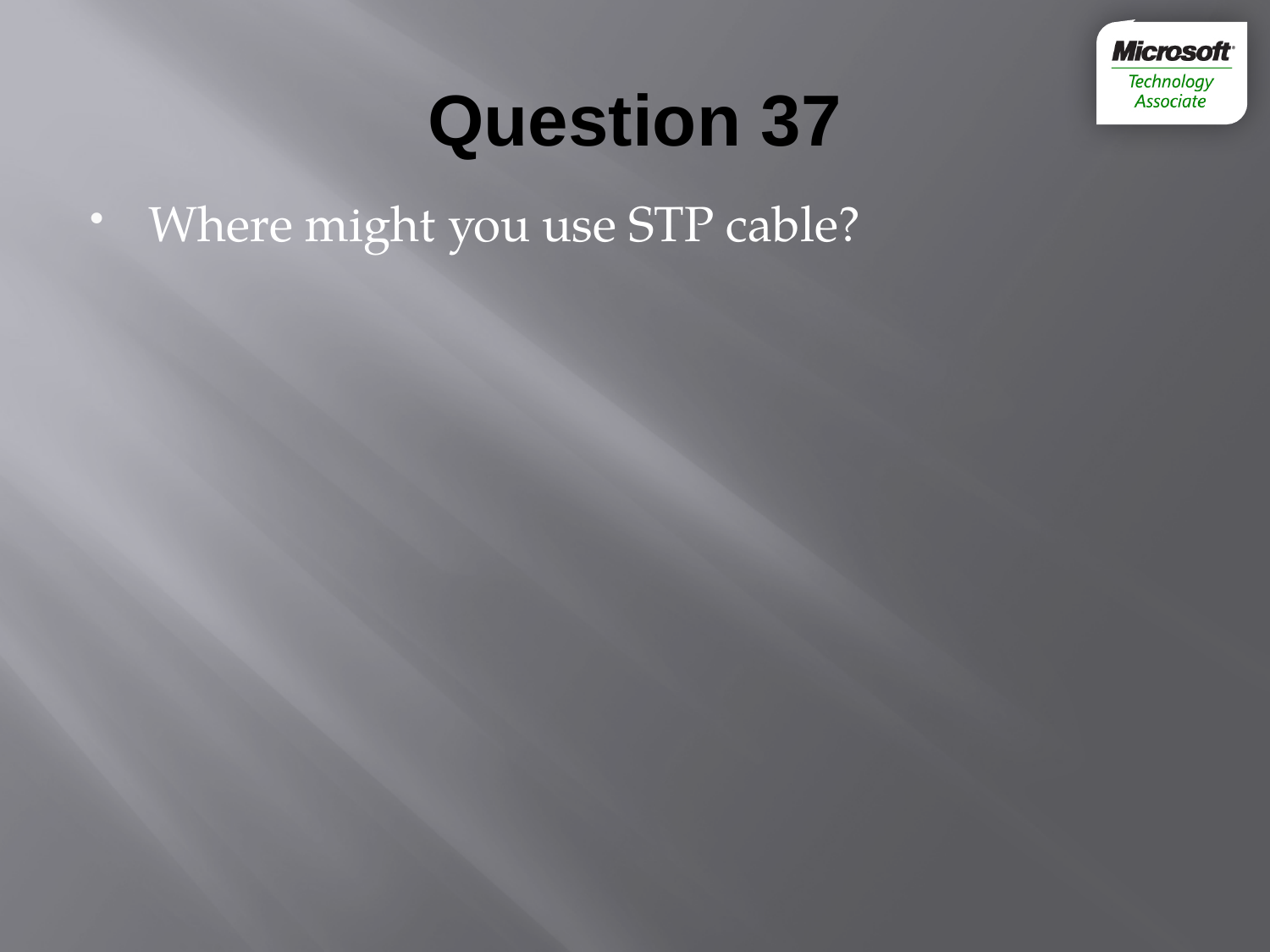

# Question 37
Where might you use STP cable?